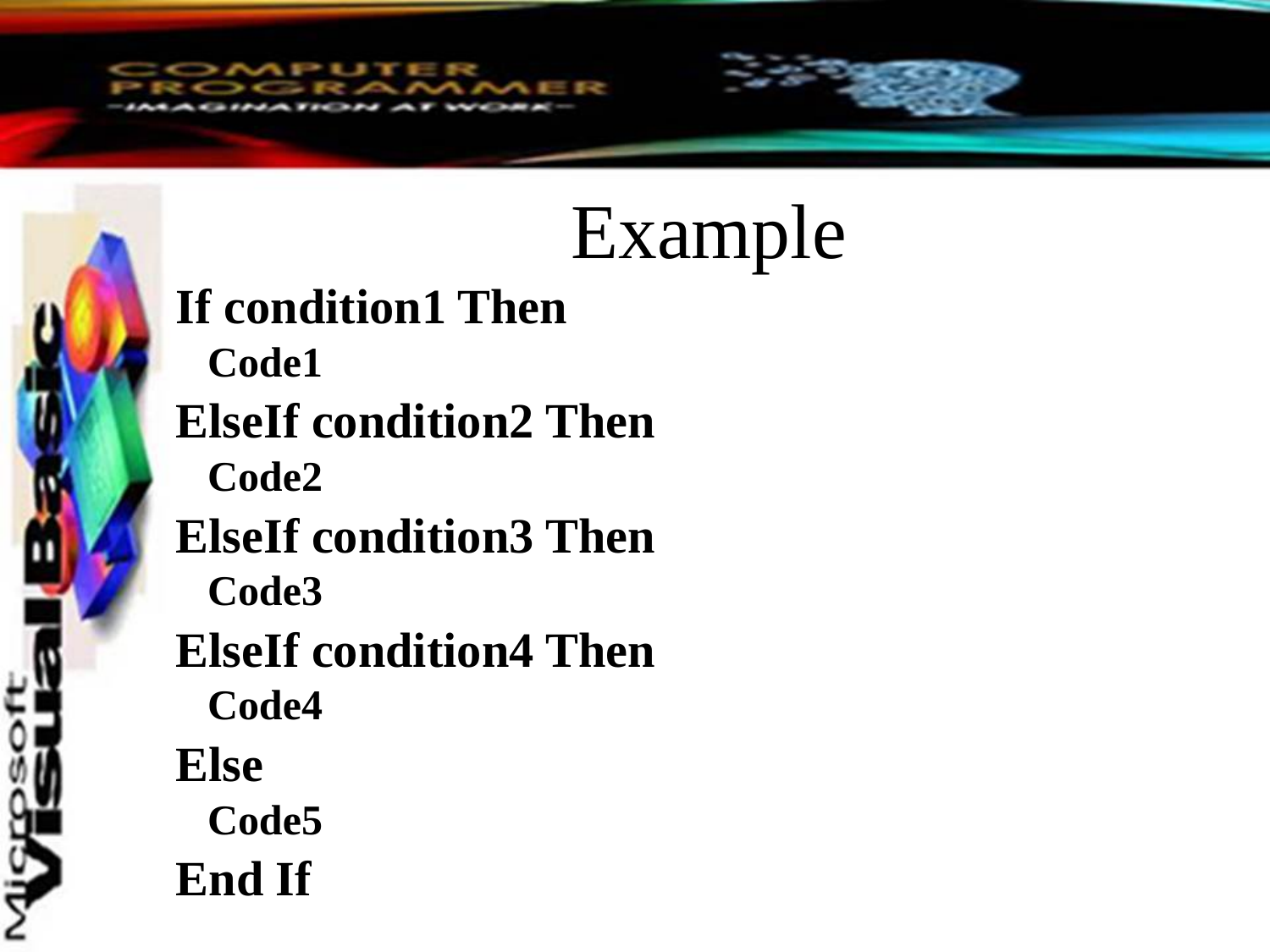

# Example
If condition1 Then
Code1
ElseIf condition2 Then
Code2
ElseIf condition3 Then
Code3
ElseIf condition4 Then
Code4
Else
Code5
End If